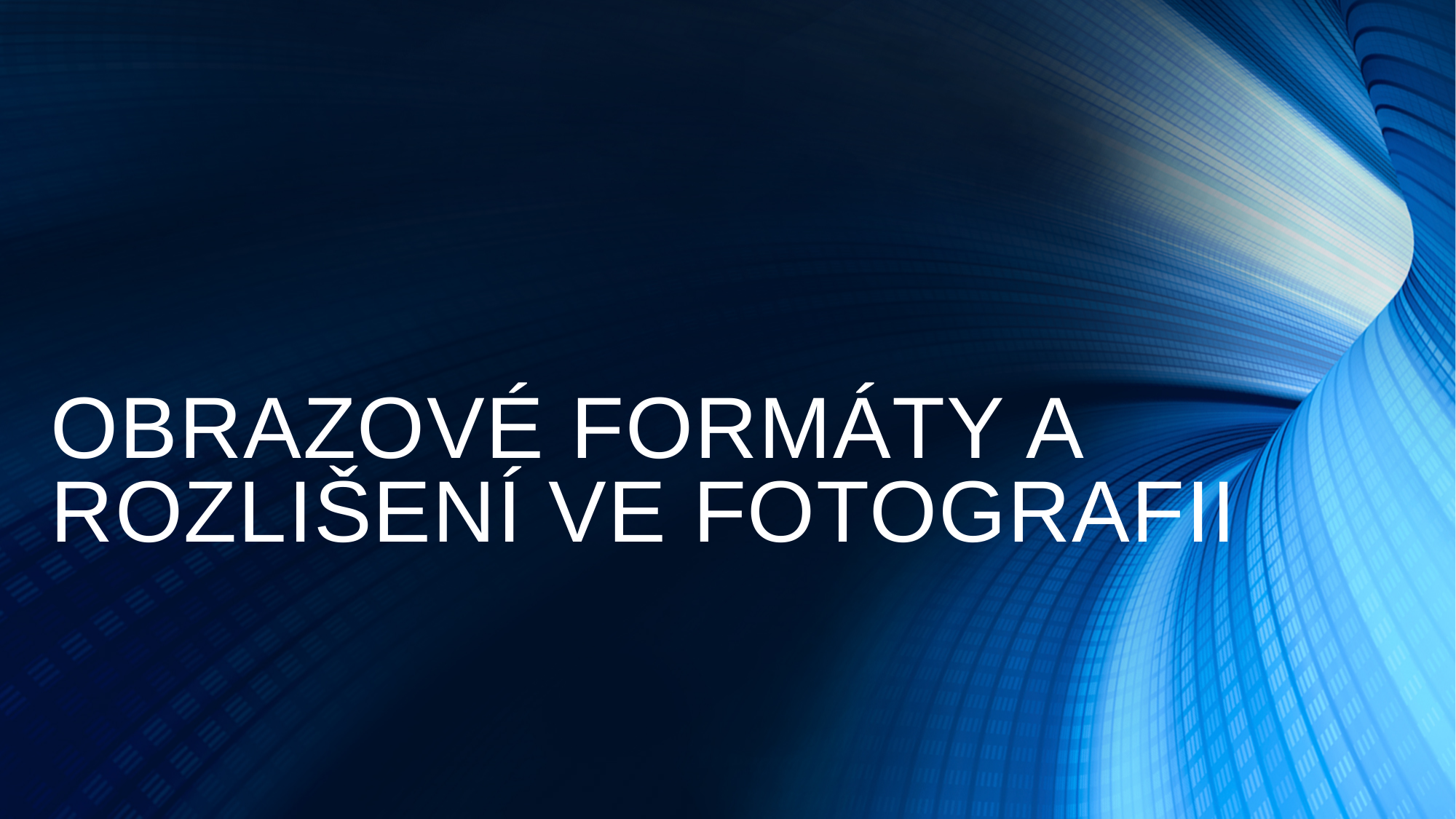

# OBRAZOVÉ FORMÁTY A ROZLIŠENÍ VE FOTOGRAFII